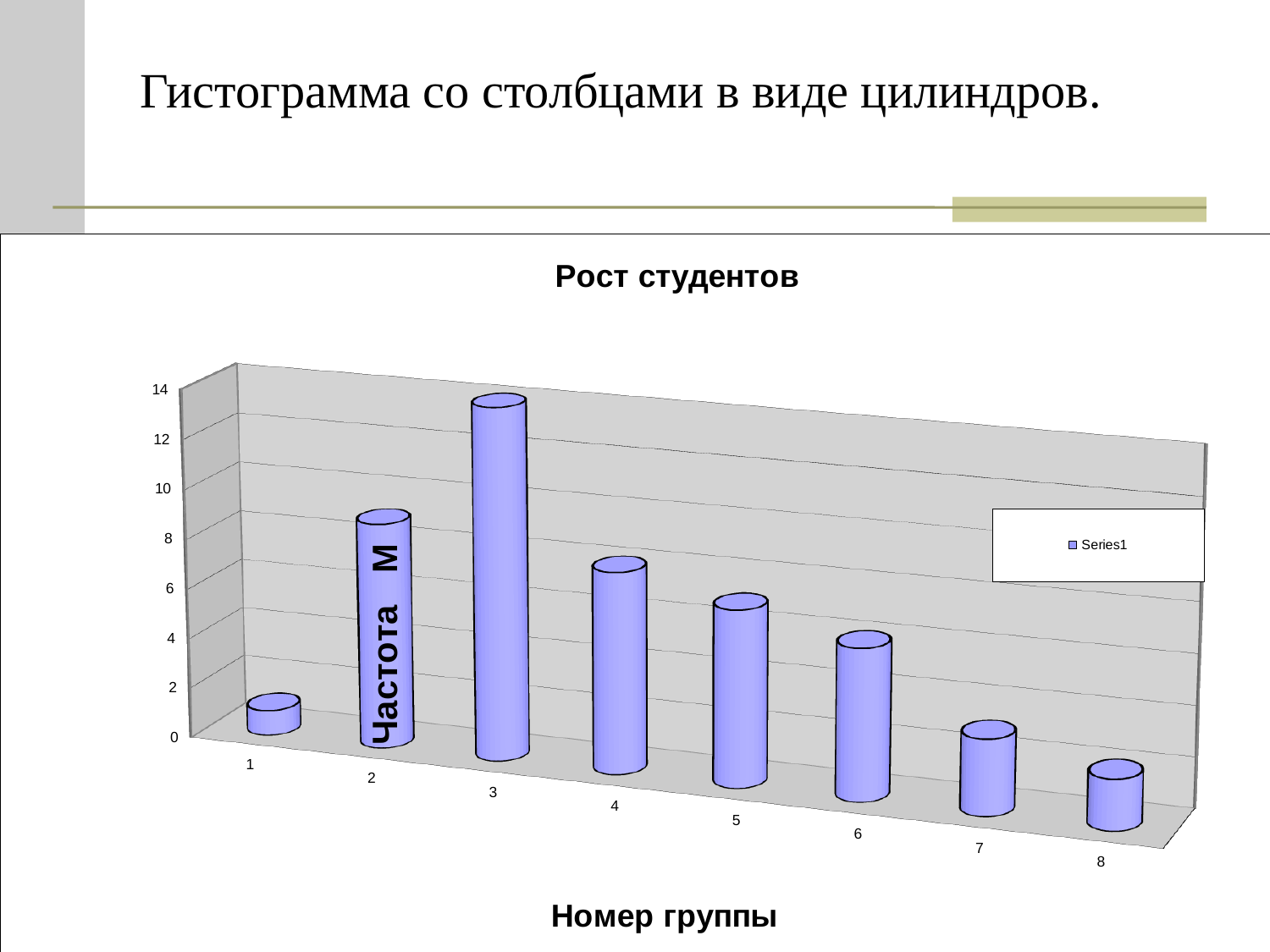

# Гистограмма со столбцами в виде цилиндров.

[unsupported chart]

24